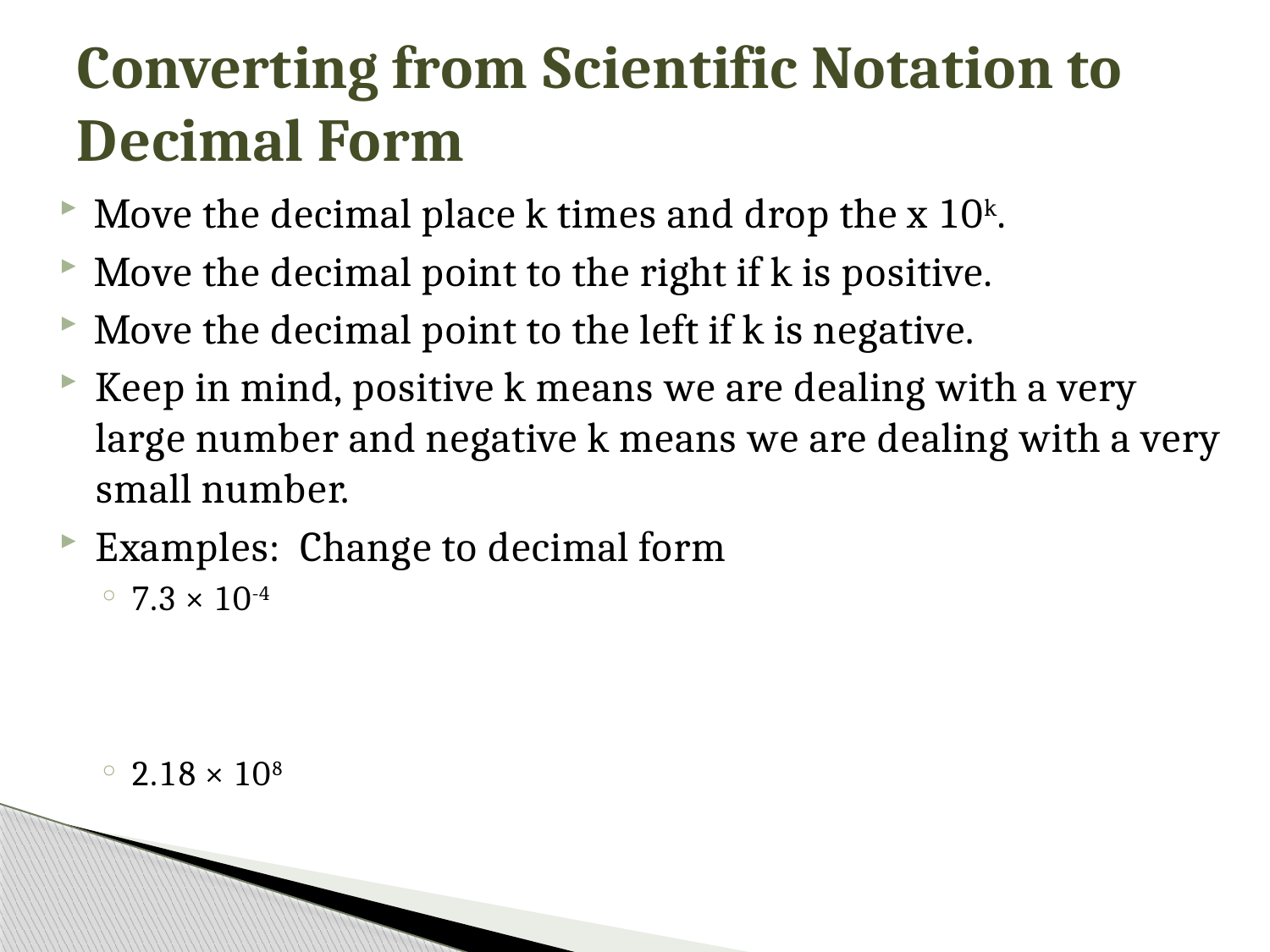

# Converting from Scientific Notation to Decimal Form
Move the decimal place k times and drop the x 10k.
Move the decimal point to the right if k is positive.
Move the decimal point to the left if k is negative.
Keep in mind, positive k means we are dealing with a very large number and negative k means we are dealing with a very small number.
Examples:  Change to decimal form
7.3 × 10-4

2.18 × 108